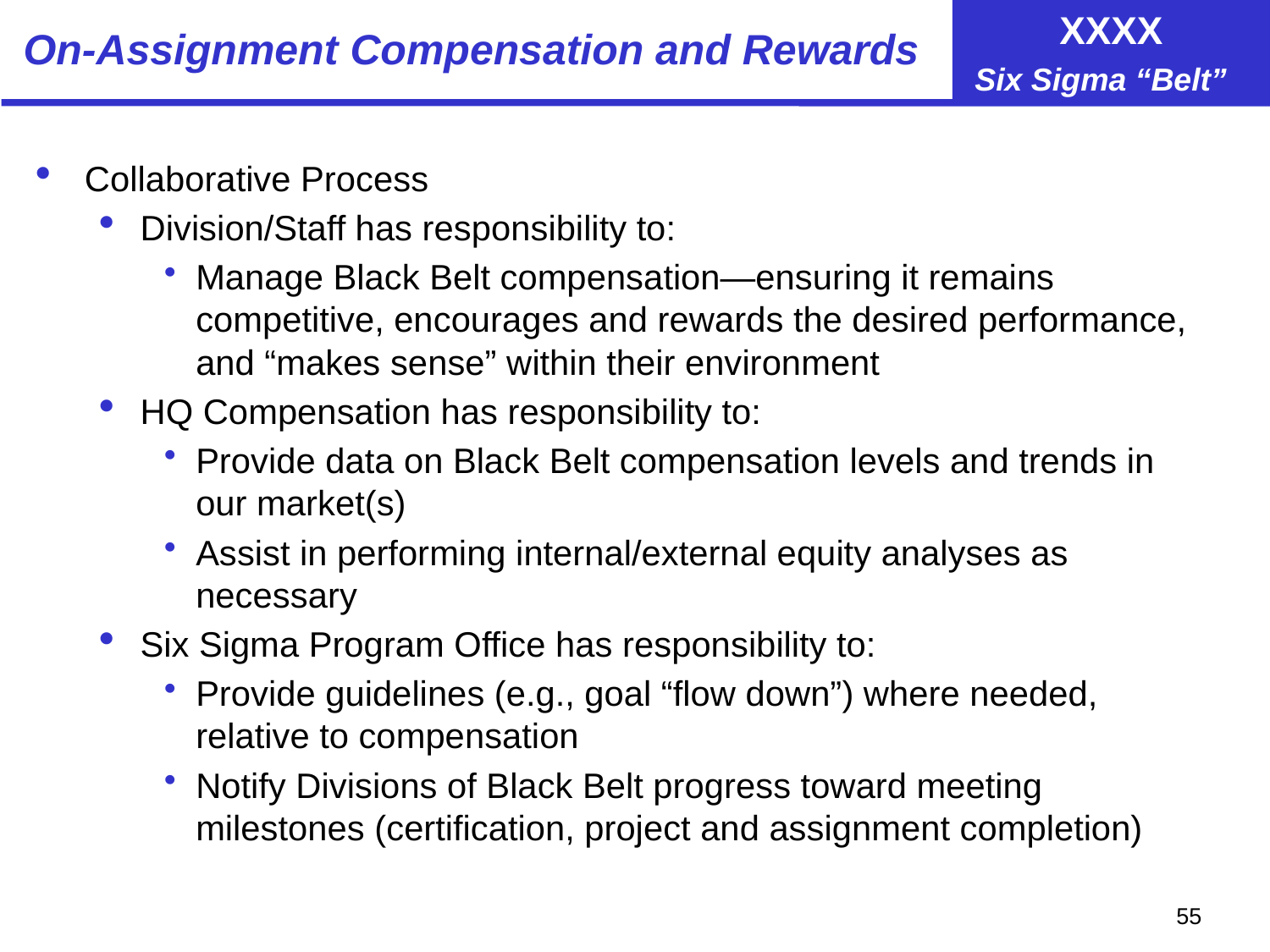

# On-Assignment Compensation and Rewards
Collaborative Process
Division/Staff has responsibility to:
Manage Black Belt compensation—ensuring it remains competitive, encourages and rewards the desired performance, and “makes sense” within their environment
HQ Compensation has responsibility to:
Provide data on Black Belt compensation levels and trends in our market(s)
Assist in performing internal/external equity analyses as necessary
Six Sigma Program Office has responsibility to:
Provide guidelines (e.g., goal “flow down”) where needed, relative to compensation
Notify Divisions of Black Belt progress toward meeting milestones (certification, project and assignment completion)